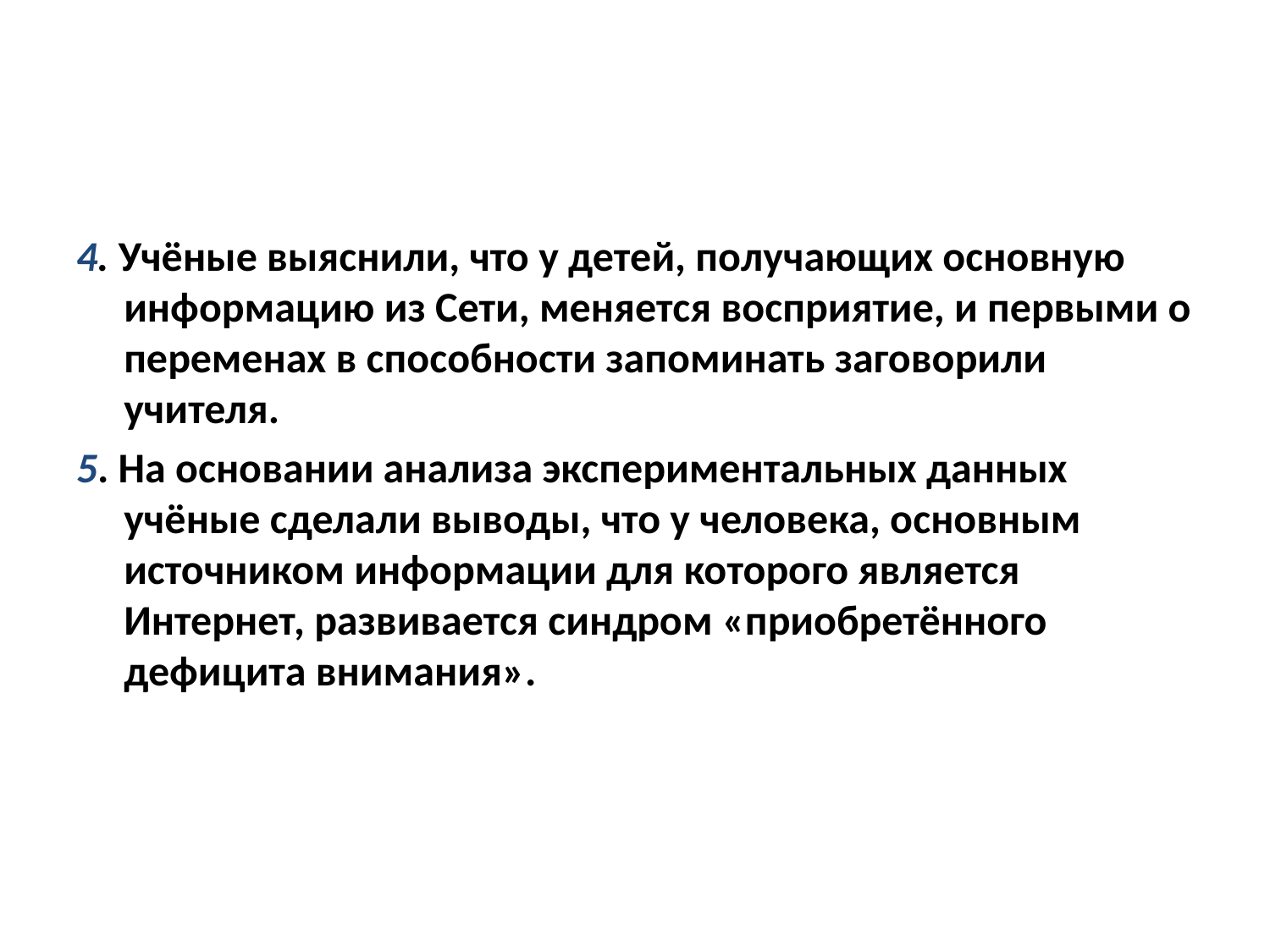

#
4. Учёные выяснили, что у детей, получающих основную информацию из Сети, меняется восприятие, и первыми о переменах в способности запоминать заговорили учителя.
5. На основании анализа экспериментальных данных учёные сделали выводы, что у человека, основным источником информации для которого является Интернет, развивается синдром «приобретённого дефицита внимания».